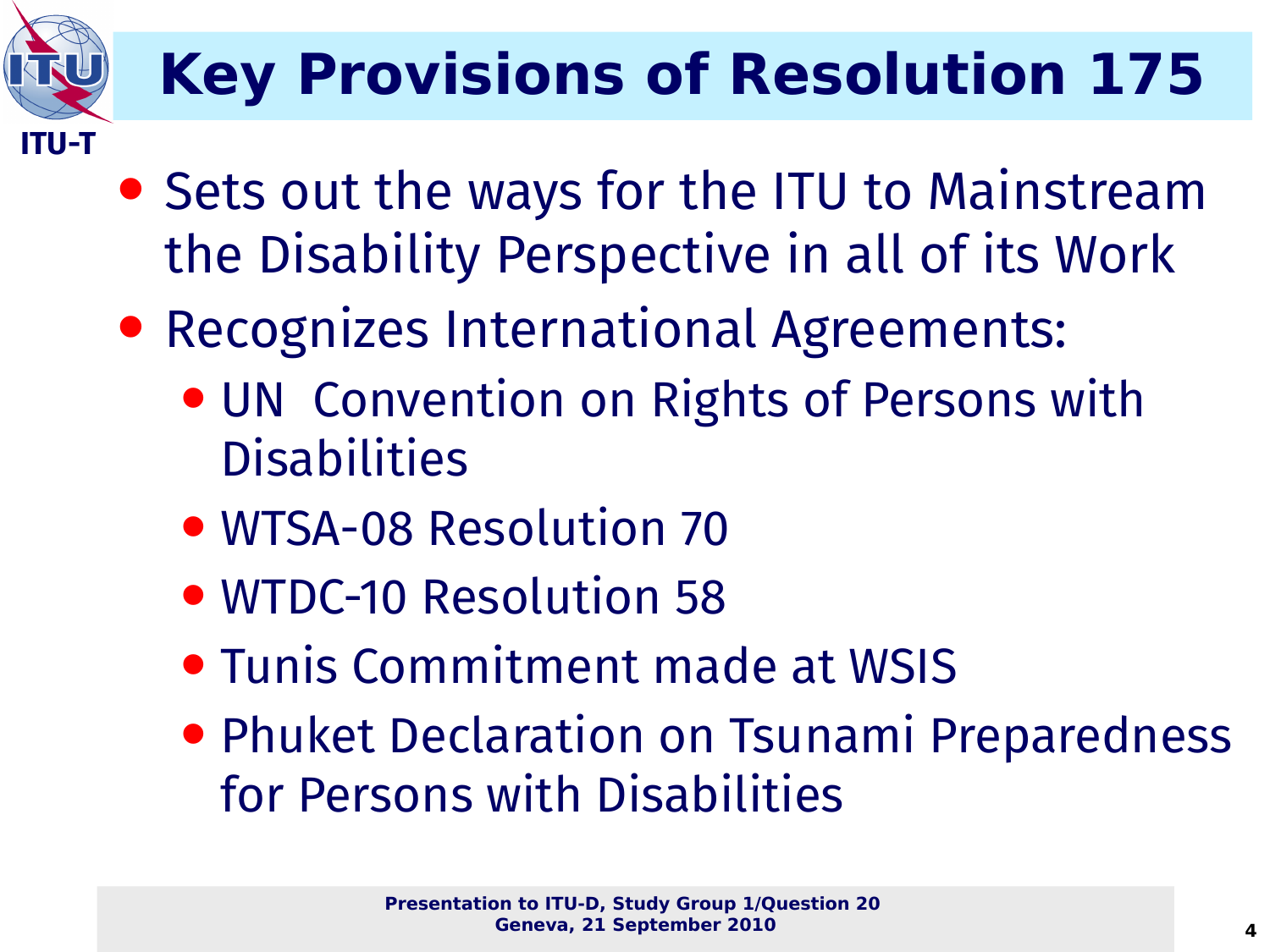

# Key Provisions of Resolution 175
Sets out the ways for the ITU to Mainstream the Disability Perspective in all of its Work
Recognizes International Agreements:
UN  Convention on Rights of Persons with Disabilities
WTSA-08 Resolution 70
WTDC-10 Resolution 58
Tunis Commitment made at WSIS
Phuket Declaration on Tsunami Preparedness for Persons with Disabilities
4